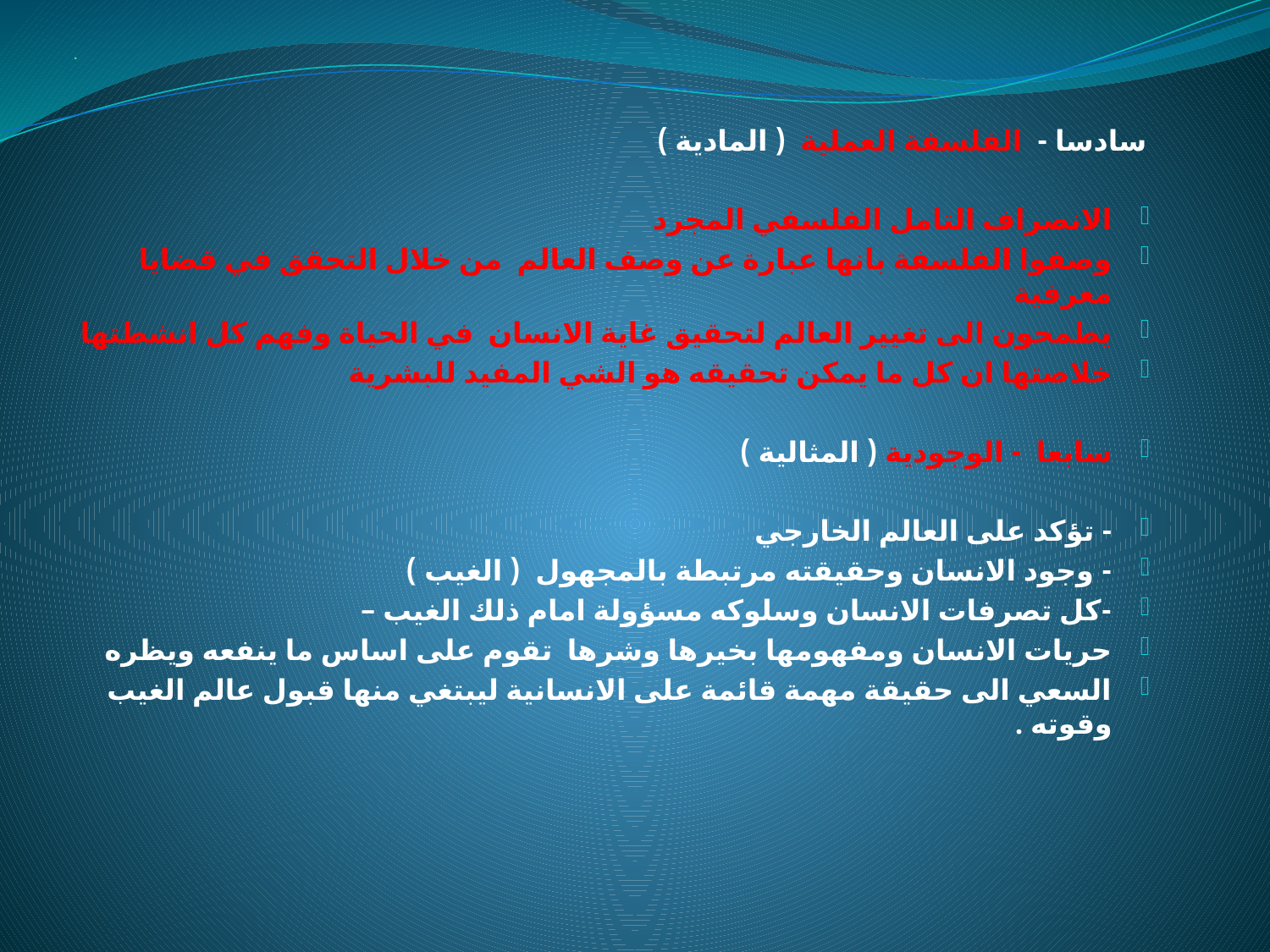

# .
سادسا -  الفلسفة العملية  ( المادية )

الانصراف التامل الفلسفي المجرد
وصفوا الفلسفة بانها عبارة عن وصف العالم  من خلال التحقق في قضايا معرفية
يطمحون الى تغيير العالم لتحقيق غاية الانسان  في الحياة وفهم كل انشطتها
خلاصتها ان كل ما يمكن تحقيقه هو الشي المفيد للبشرية

سابعا  - الوجودية ( المثالية )

- تؤكد على العالم الخارجي
- وجود الانسان وحقيقته مرتبطة بالمجهول  ( الغيب )
-كل تصرفات الانسان وسلوكه مسؤولة امام ذلك الغيب –
حريات الانسان ومفهومها بخيرها وشرها  تقوم على اساس ما ينفعه ويظره
السعي الى حقيقة مهمة قائمة على الانسانية ليبتغي منها قبول عالم الغيب وقوته .